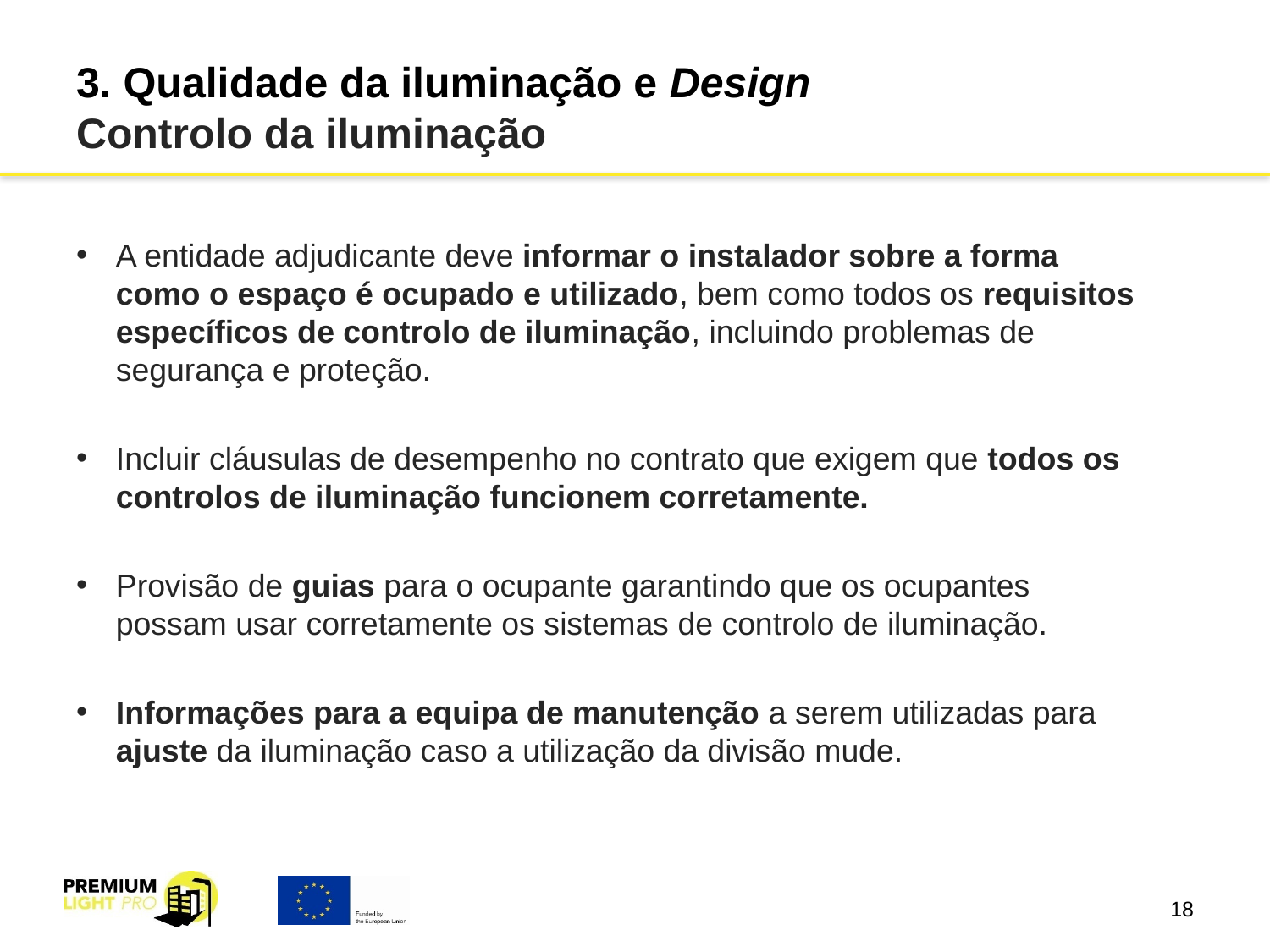

# 3. Qualidade da iluminação e Design Controlo da iluminação
A entidade adjudicante deve informar o instalador sobre a forma como o espaço é ocupado e utilizado, bem como todos os requisitos específicos de controlo de iluminação, incluindo problemas de segurança e proteção.

Incluir cláusulas de desempenho no contrato que exigem que todos os controlos de iluminação funcionem corretamente.

Provisão de guias para o ocupante garantindo que os ocupantes possam usar corretamente os sistemas de controlo de iluminação.

Informações para a equipa de manutenção a serem utilizadas para ajuste da iluminação caso a utilização da divisão mude.